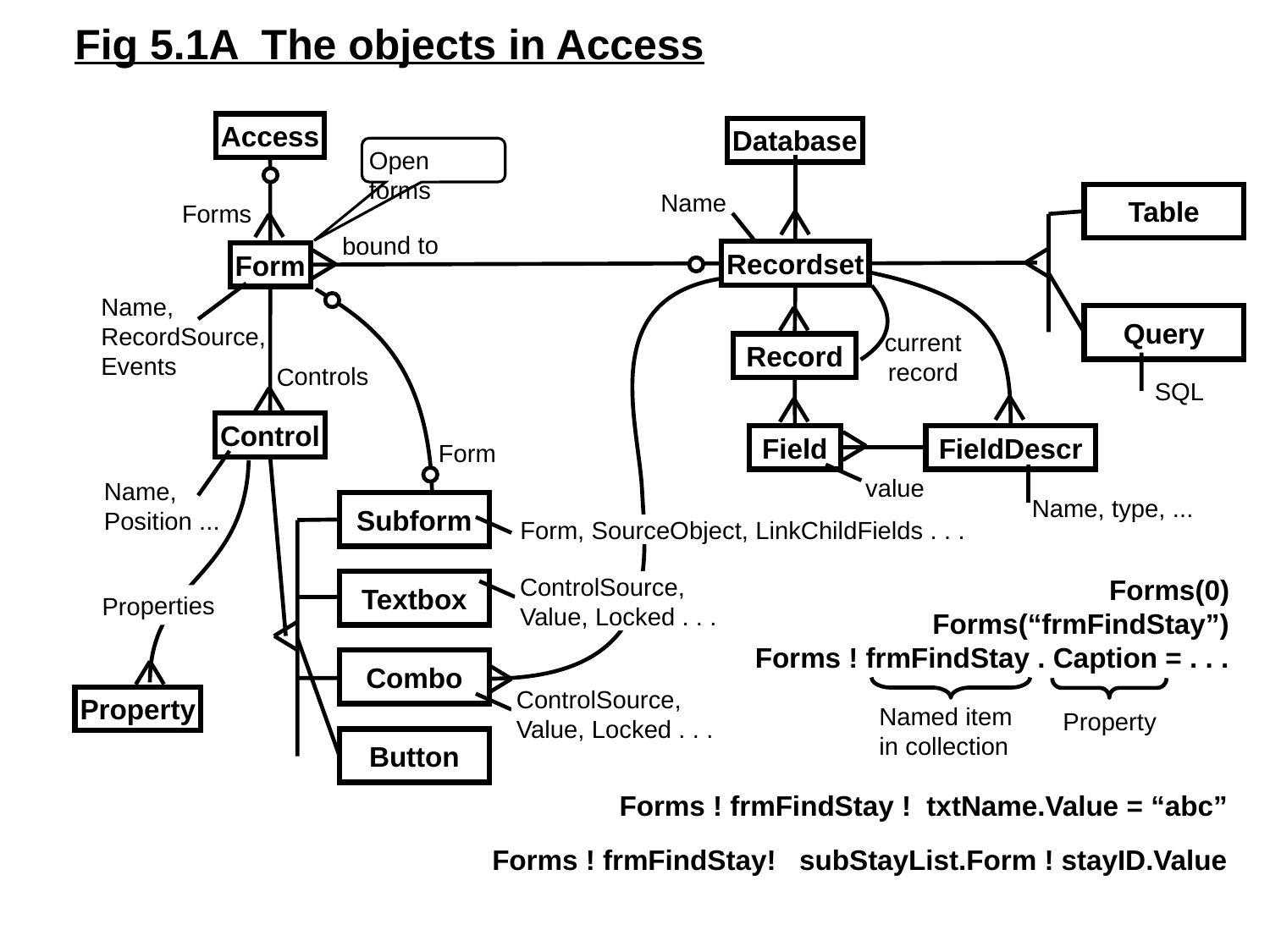

Fig 5.1A  The objects in Access
Access
Database
Open forms

Name
Table
Forms

bound to
Recordset
Form

Name,
RecordSource,
Events

Query

current
record
 Record

Controls
SQL

Control
 Field
 FieldDescr
Form

value
Name,
Position ...
Name, type, ...
Subform
Form, SourceObject, LinkChildFields . . .

Forms(0)
Forms(“frmFindStay”)
Forms ! frmFindStay . Caption = . . .
Textbox
ControlSource,
Value, Locked . . .

Properties

Combo

Property
ControlSource,
Value, Locked . . .

Named item
in collection
Property
Button
Forms ! frmFindStay !  txtName.Value = “abc”
Forms ! frmFindStay!   subStayList.Form ! stayID.Value